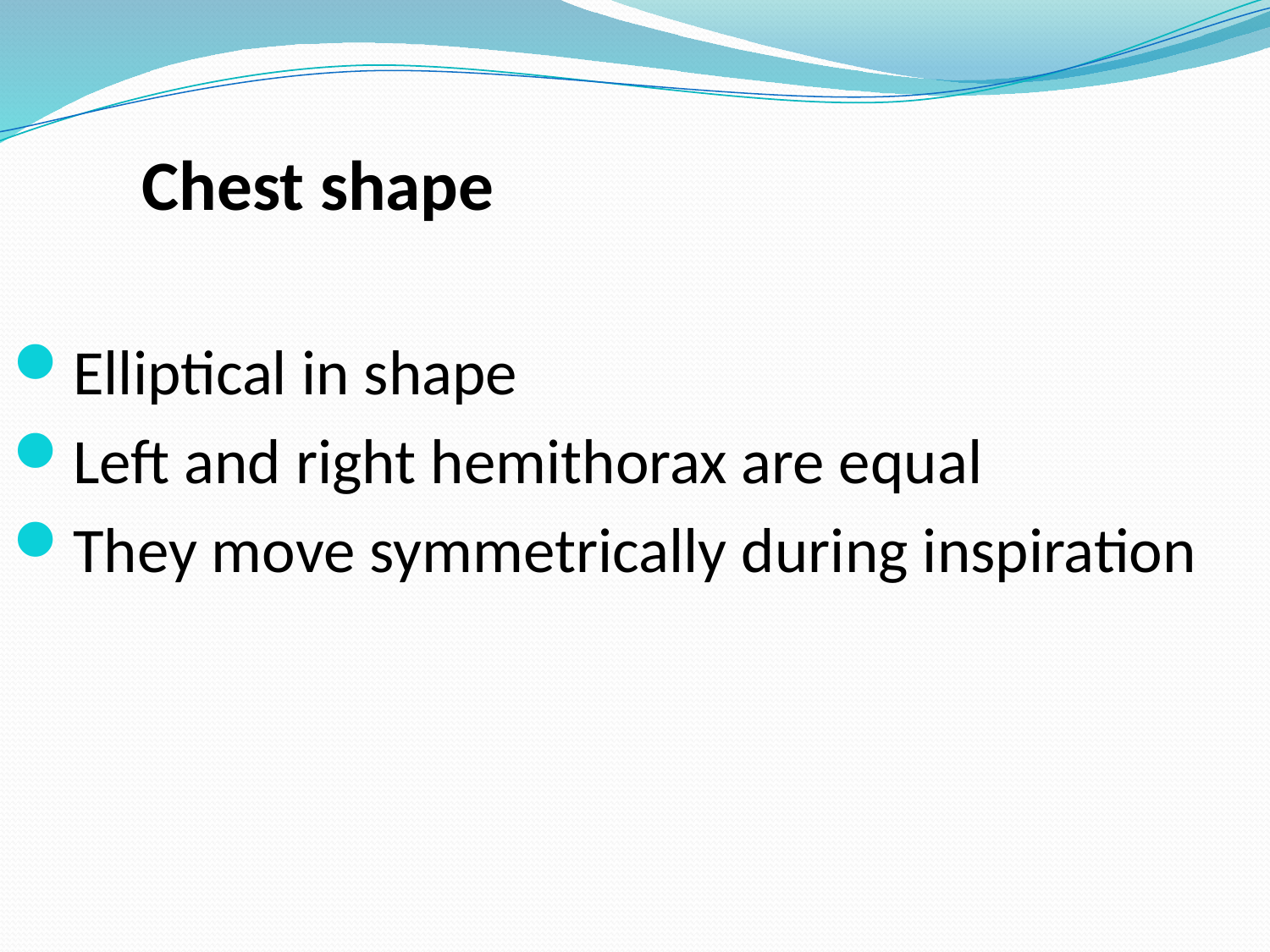

# Chest shape
Elliptical in shape
Left and right hemithorax are equal
They move symmetrically during inspiration